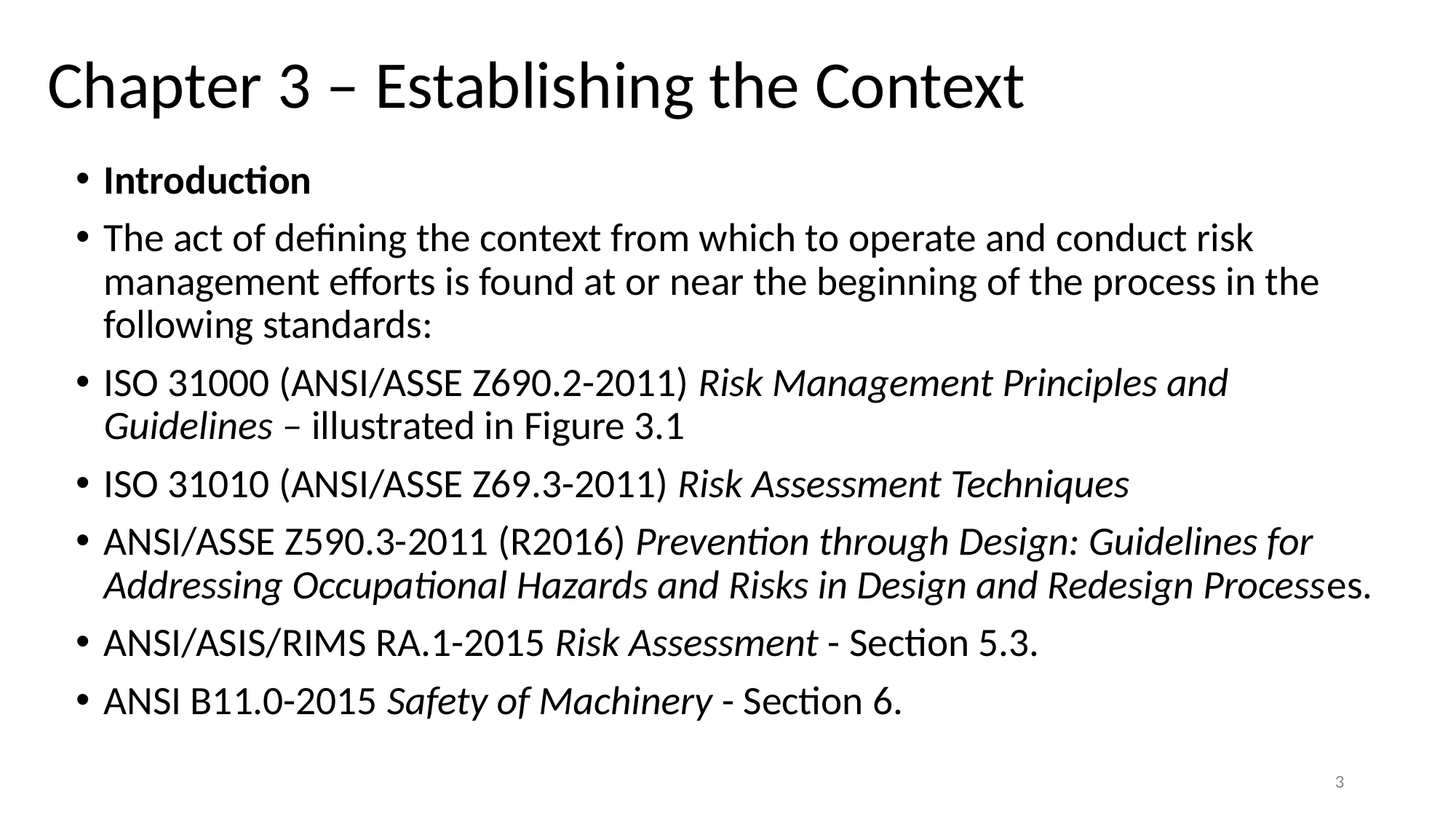

# Chapter 3 – Establishing the Context
Introduction
The act of defining the context from which to operate and conduct risk management efforts is found at or near the beginning of the process in the following standards:
ISO 31000 (ANSI/ASSE Z690.2-2011) Risk Management Principles and Guidelines – illustrated in Figure 3.1
ISO 31010 (ANSI/ASSE Z69.3-2011) Risk Assessment Techniques
ANSI/ASSE Z590.3-2011 (R2016) Prevention through Design: Guidelines for Addressing Occupational Hazards and Risks in Design and Redesign Processes.
ANSI/ASIS/RIMS RA.1-2015 Risk Assessment - Section 5.3.
ANSI B11.0-2015 Safety of Machinery - Section 6.
3